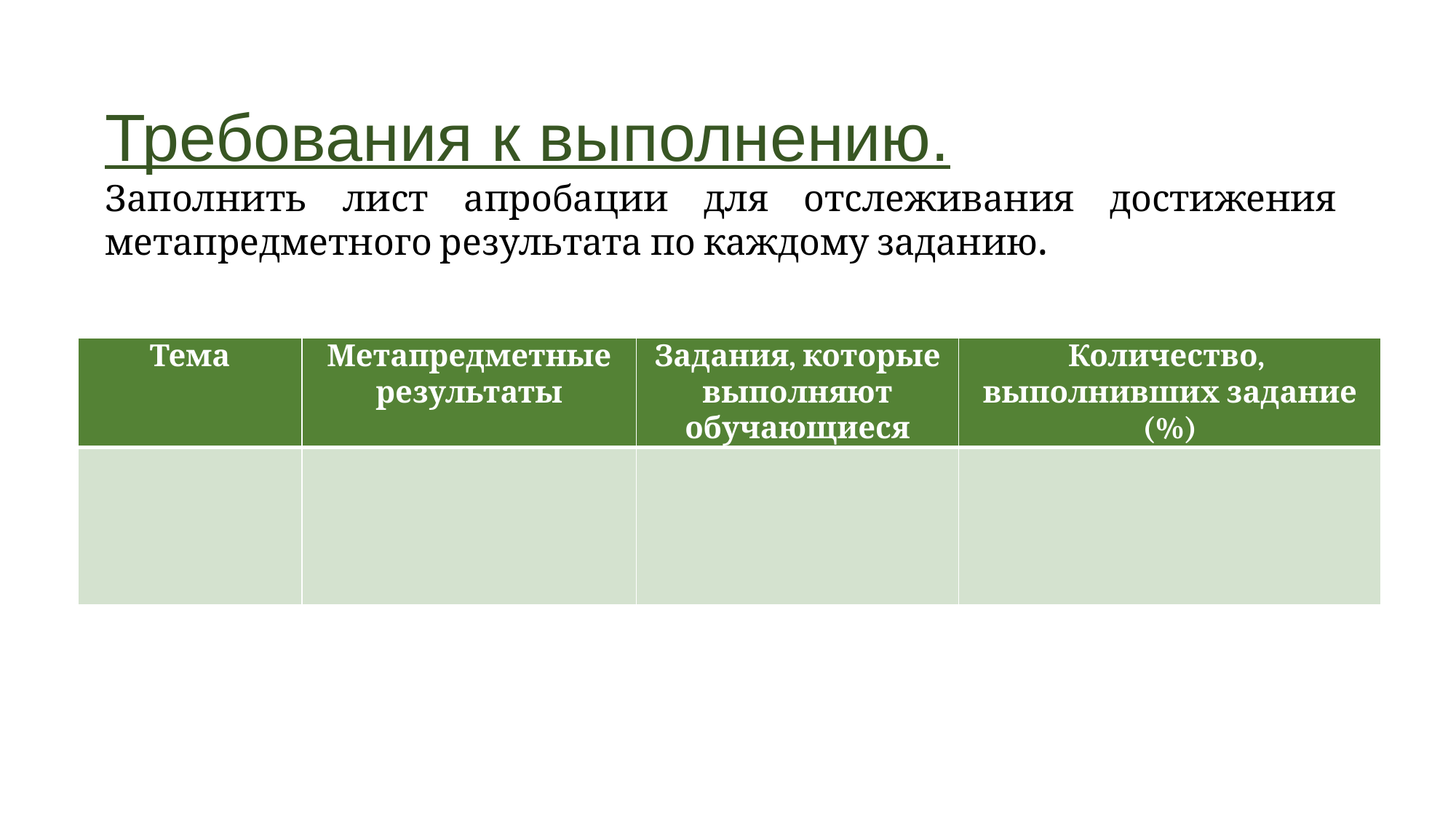

Требования к выполнению.
Заполнить лист апробации для отслеживания достижения метапредметного результата по каждому заданию.
| Тема | Метапредметные результаты | Задания, которые выполняют обучающиеся | Количество, выполнивших задание (%) |
| --- | --- | --- | --- |
|  |  |  |  |